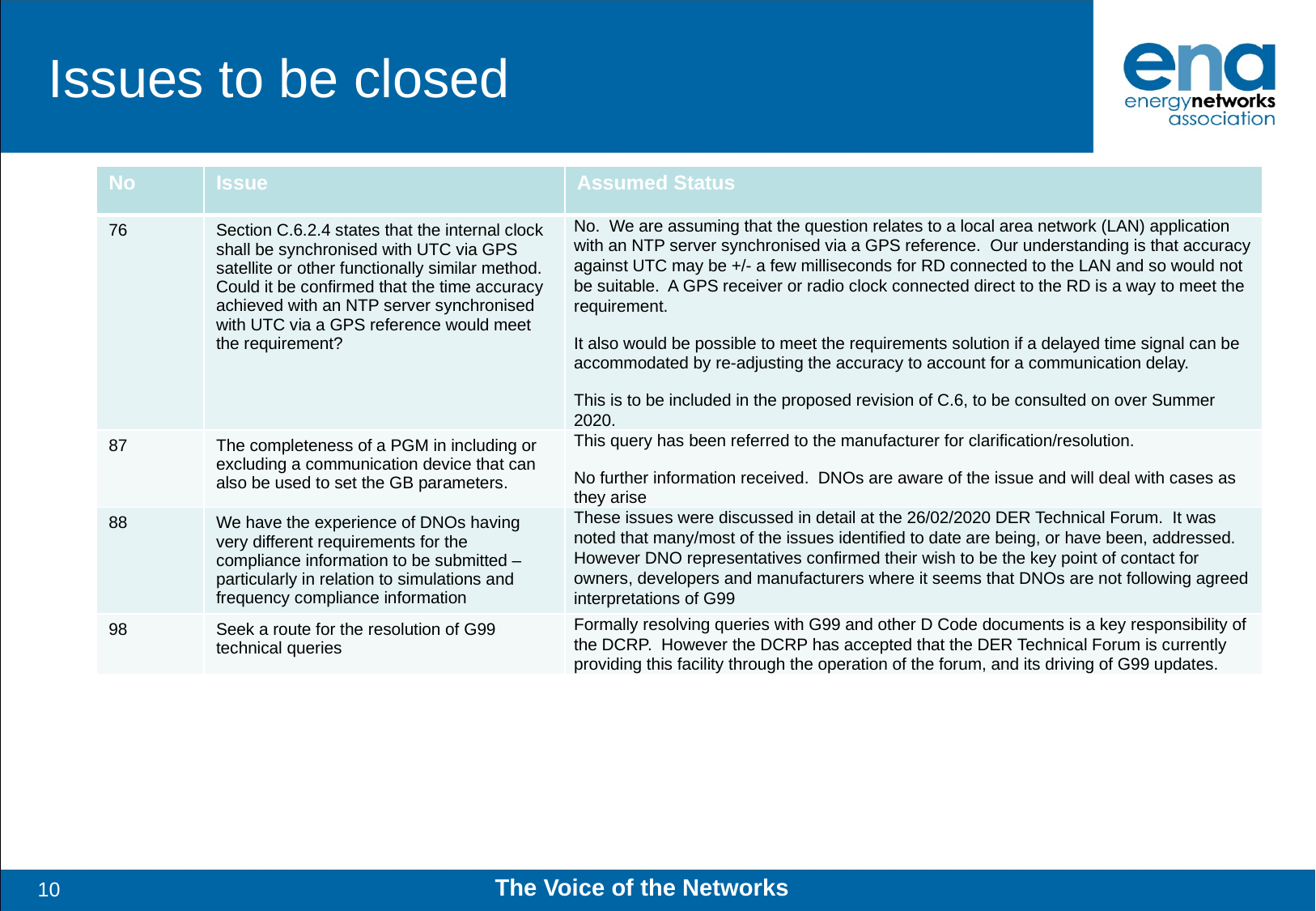

# Issues to be closed
| No | Issue | Assumed Status |
| --- | --- | --- |
| 76 | Section C.6.2.4 states that the internal clock shall be synchronised with UTC via GPS satellite or other functionally similar method. Could it be confirmed that the time accuracy achieved with an NTP server synchronised with UTC via a GPS reference would meet the requirement? | No. We are assuming that the question relates to a local area network (LAN) application with an NTP server synchronised via a GPS reference. Our understanding is that accuracy against UTC may be +/- a few milliseconds for RD connected to the LAN and so would not be suitable. A GPS receiver or radio clock connected direct to the RD is a way to meet the requirement. It also would be possible to meet the requirements solution if a delayed time signal can be accommodated by re-adjusting the accuracy to account for a communication delay. This is to be included in the proposed revision of C.6, to be consulted on over Summer 2020. |
| 87 | The completeness of a PGM in including or excluding a communication device that can also be used to set the GB parameters. | This query has been referred to the manufacturer for clarification/resolution. No further information received. DNOs are aware of the issue and will deal with cases as they arise |
| 88 | We have the experience of DNOs having very different requirements for the compliance information to be submitted – particularly in relation to simulations and frequency compliance information | These issues were discussed in detail at the 26/02/2020 DER Technical Forum. It was noted that many/most of the issues identified to date are being, or have been, addressed. However DNO representatives confirmed their wish to be the key point of contact for owners, developers and manufacturers where it seems that DNOs are not following agreed interpretations of G99 |
| 98 | Seek a route for the resolution of G99 technical queries | Formally resolving queries with G99 and other D Code documents is a key responsibility of the DCRP. However the DCRP has accepted that the DER Technical Forum is currently providing this facility through the operation of the forum, and its driving of G99 updates. |